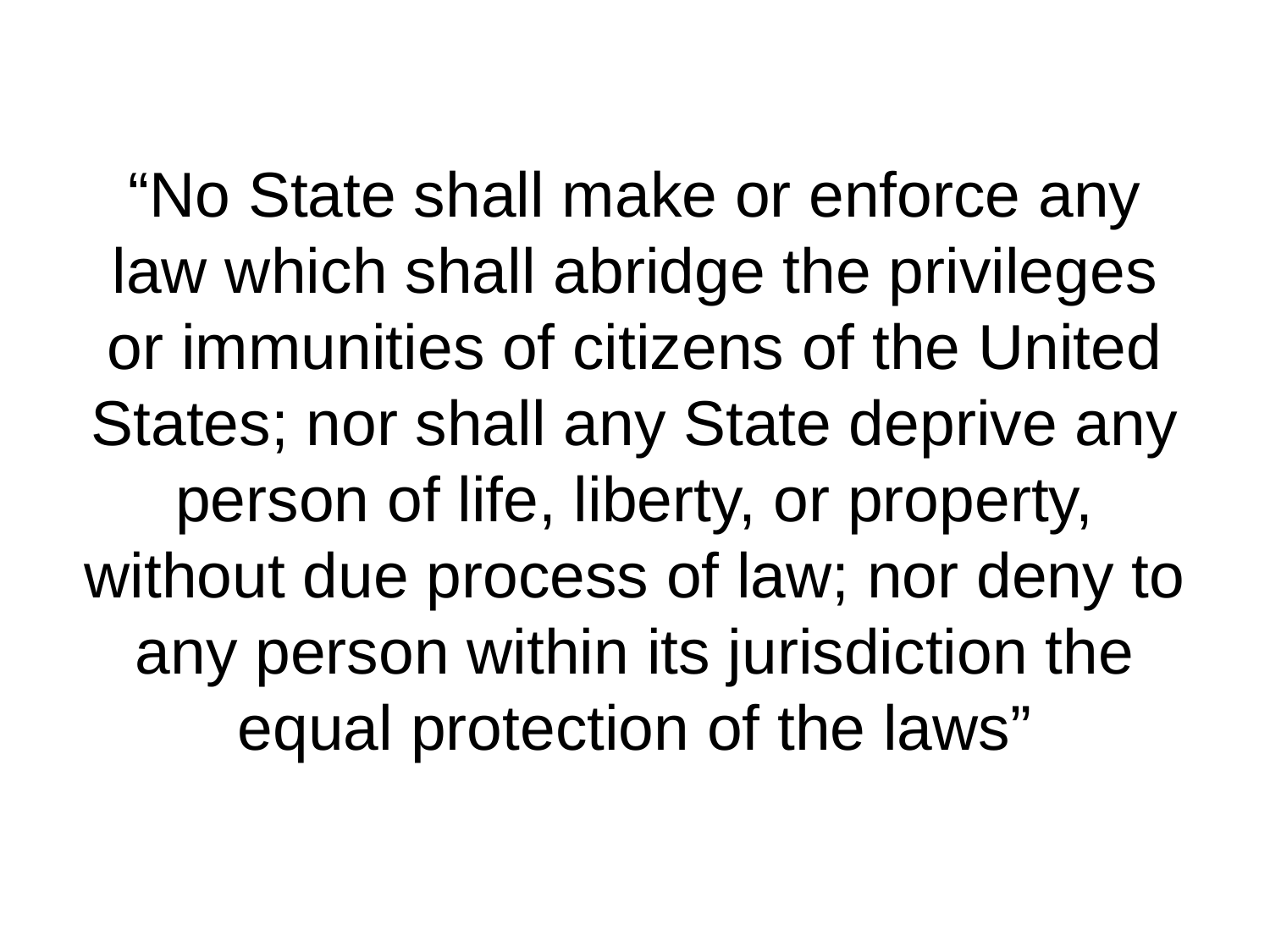

# “No State shall make or enforce any law which shall abridge the privileges or immunities of citizens of the United States; nor shall any State deprive any person of life, liberty, or property, without due process of law; nor deny to any person within its jurisdiction the equal protection of the laws”